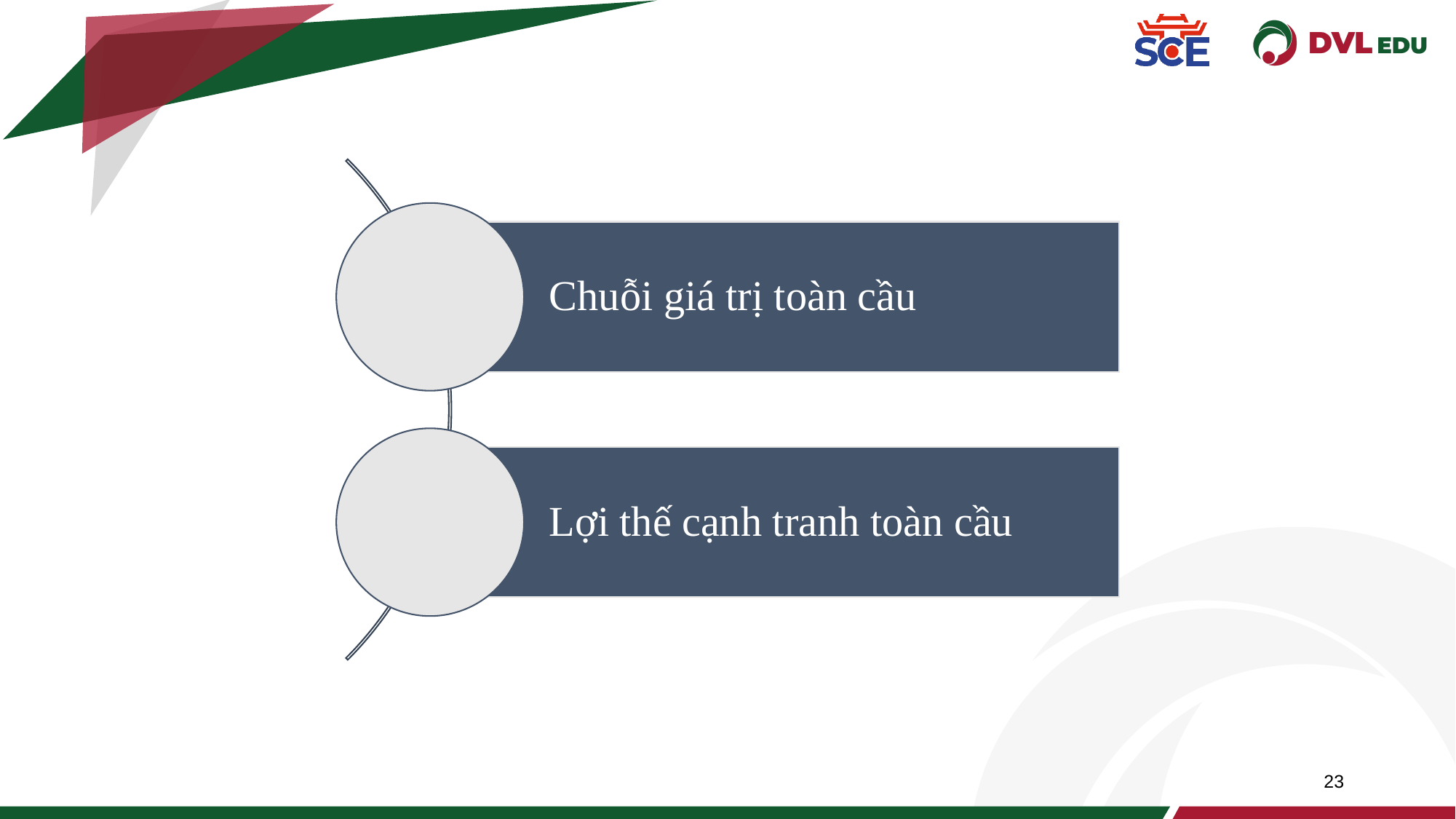

Chuỗi giá trị toàn cầu
Lợi thế cạnh tranh toàn cầu
23